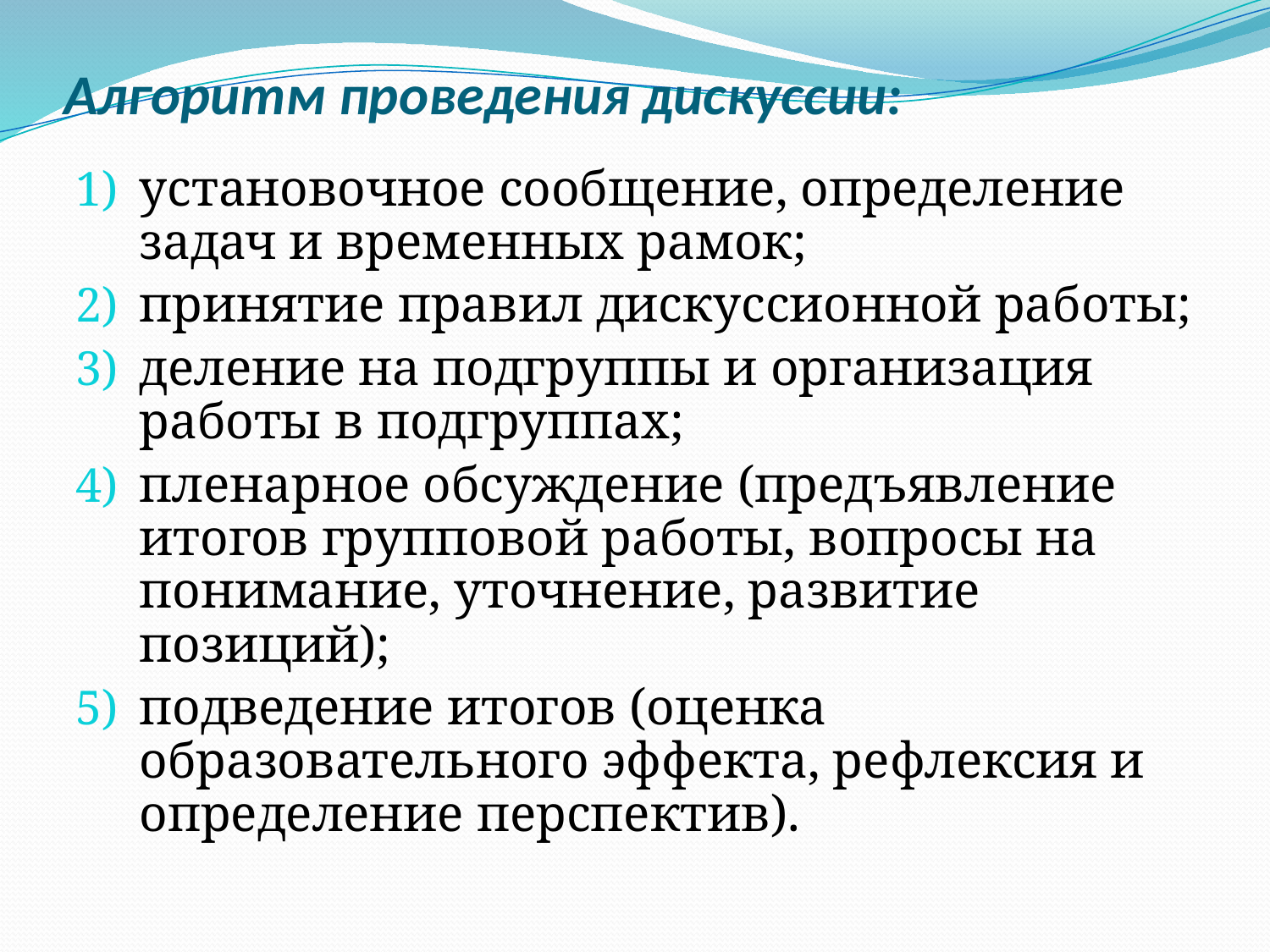

# Алгоритм проведения дискуссии:

установочное сообщение, определение задач и временных рамок;
принятие правил дискуссионной работы;
деление на подгруппы и организация работы в подгруппах;
пленарное обсуждение (предъявление итогов групповой работы, вопросы на понимание, уточнение, развитие позиций);
подведение итогов (оценка образовательного эффекта, рефлексия и определение перспектив).